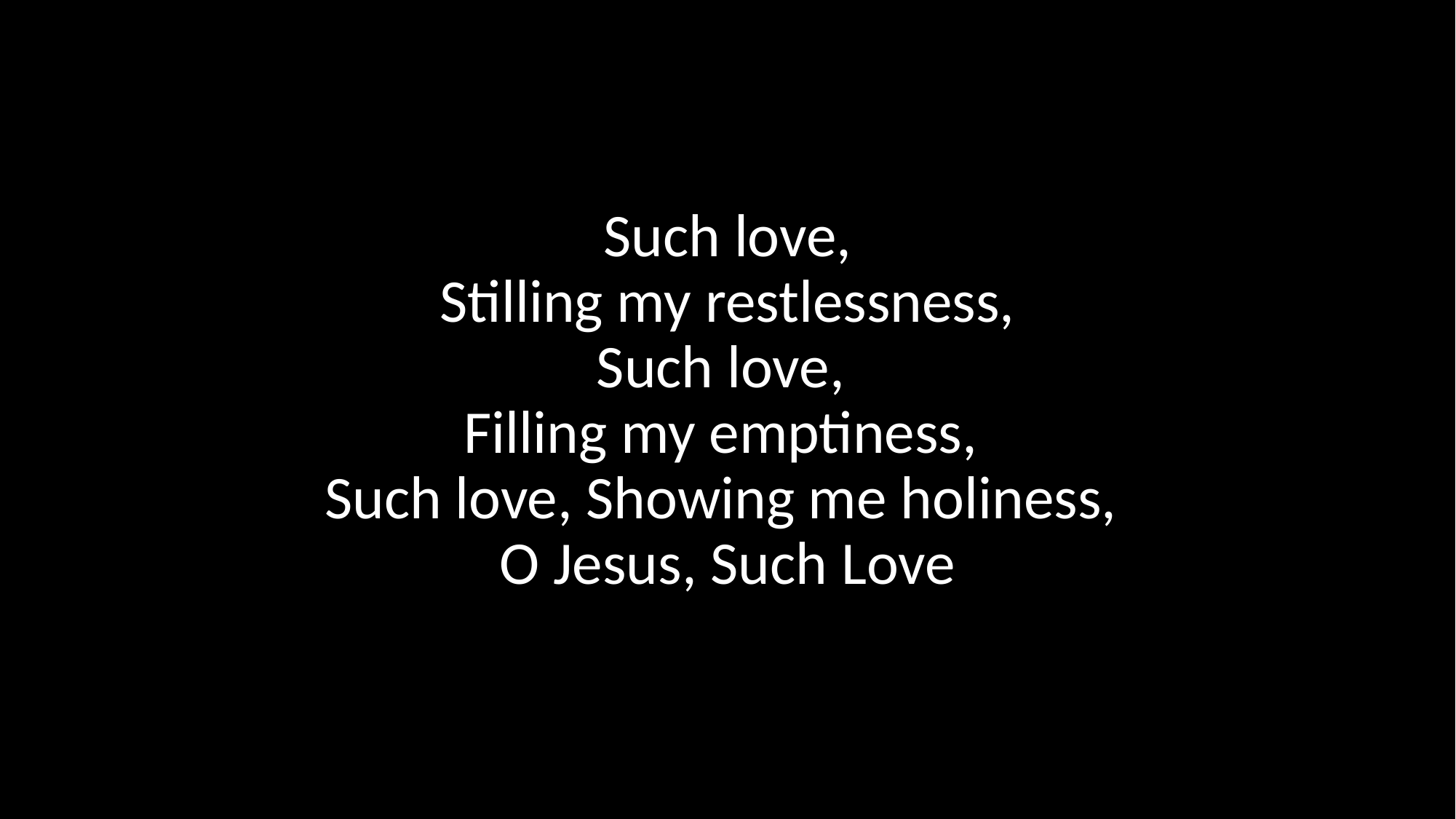

Such love,
Stilling my restlessness,
Such love,
Filling my emptiness,
Such love, Showing me holiness,
O Jesus, Such Love